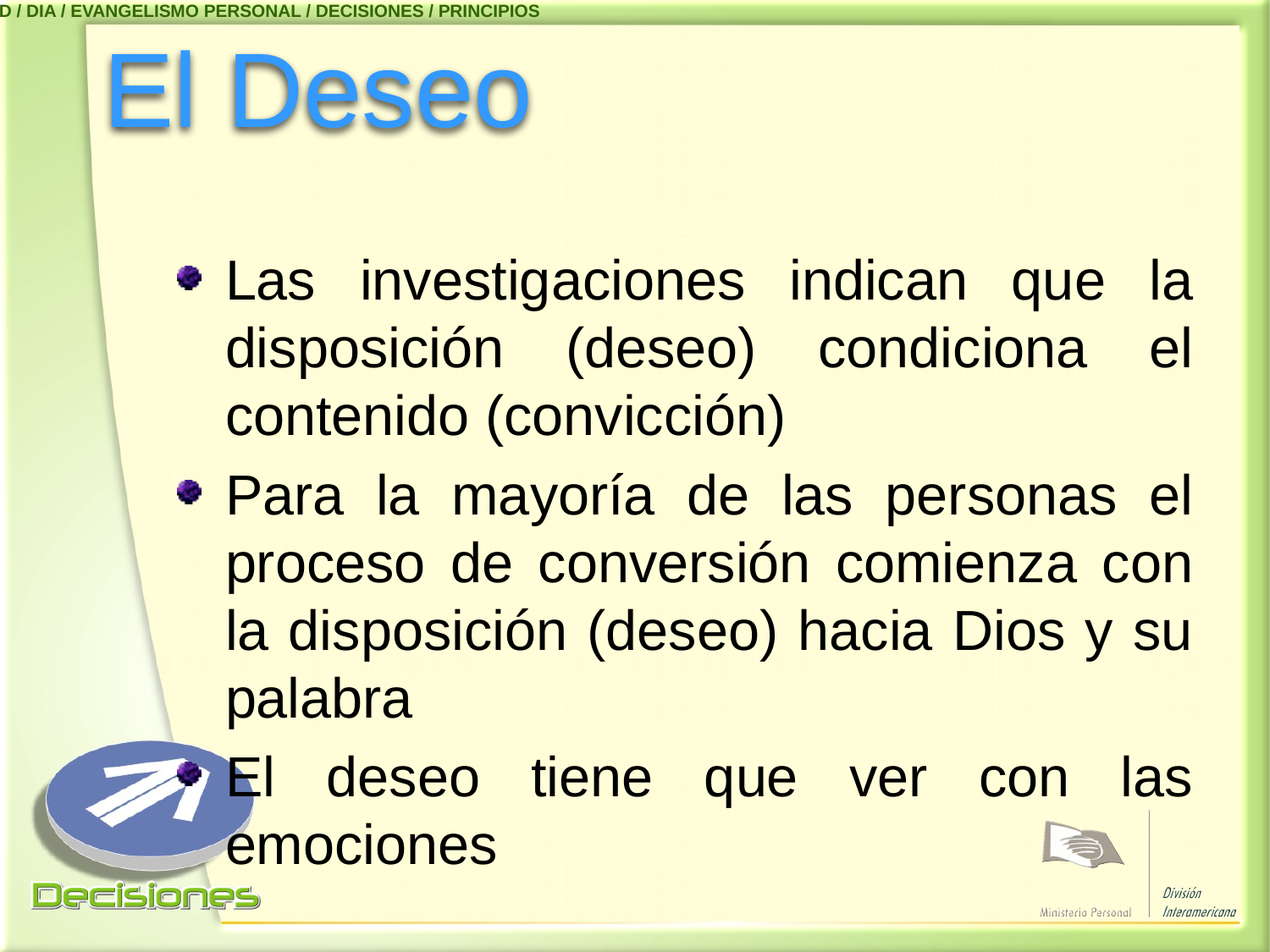

IASD / DIA / EVANGELISMO PERSONAL / DECISIONES / PRINCIPIOS
# El Deseo
Las investigaciones indican que la disposición (deseo) condiciona el contenido (convicción)
Para la mayoría de las personas el proceso de conversión comienza con la disposición (deseo) hacia Dios y su palabra
El deseo tiene que ver con las emociones